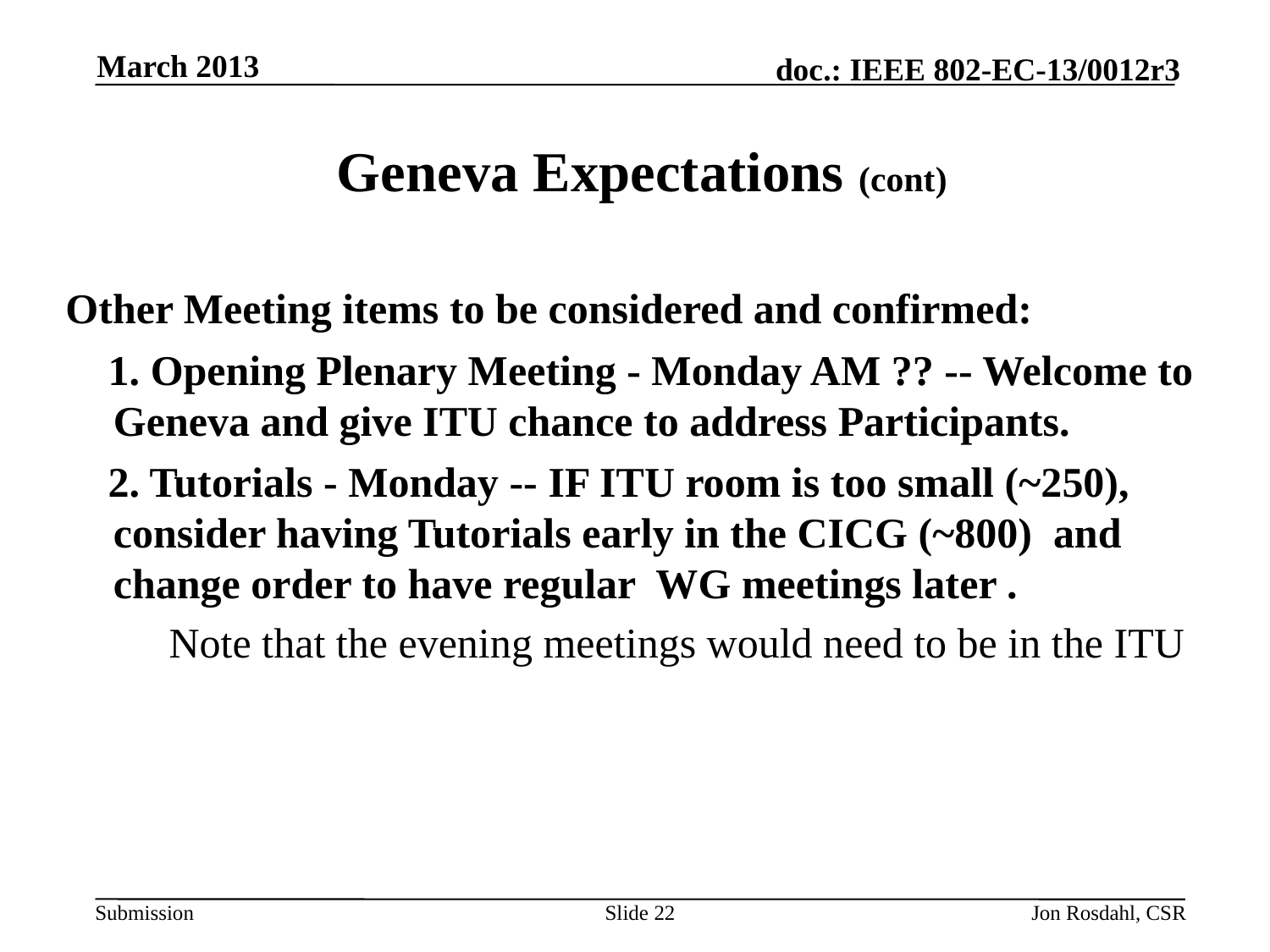

March 2013
# Geneva Expectations (cont)
Other Meeting items to be considered and confirmed:
    1. Opening Plenary Meeting ‐ Monday AM ?? ‐‐ Welcome to Geneva and give ITU chance to address Participants.
    2. Tutorials ‐ Monday ‐‐ IF ITU room is too small (~250), consider having Tutorials early in the CICG (~800)  and change order to have regular  WG meetings later .
	Note that the evening meetings would need to be in the ITU

Slide 22
Jon Rosdahl, CSR